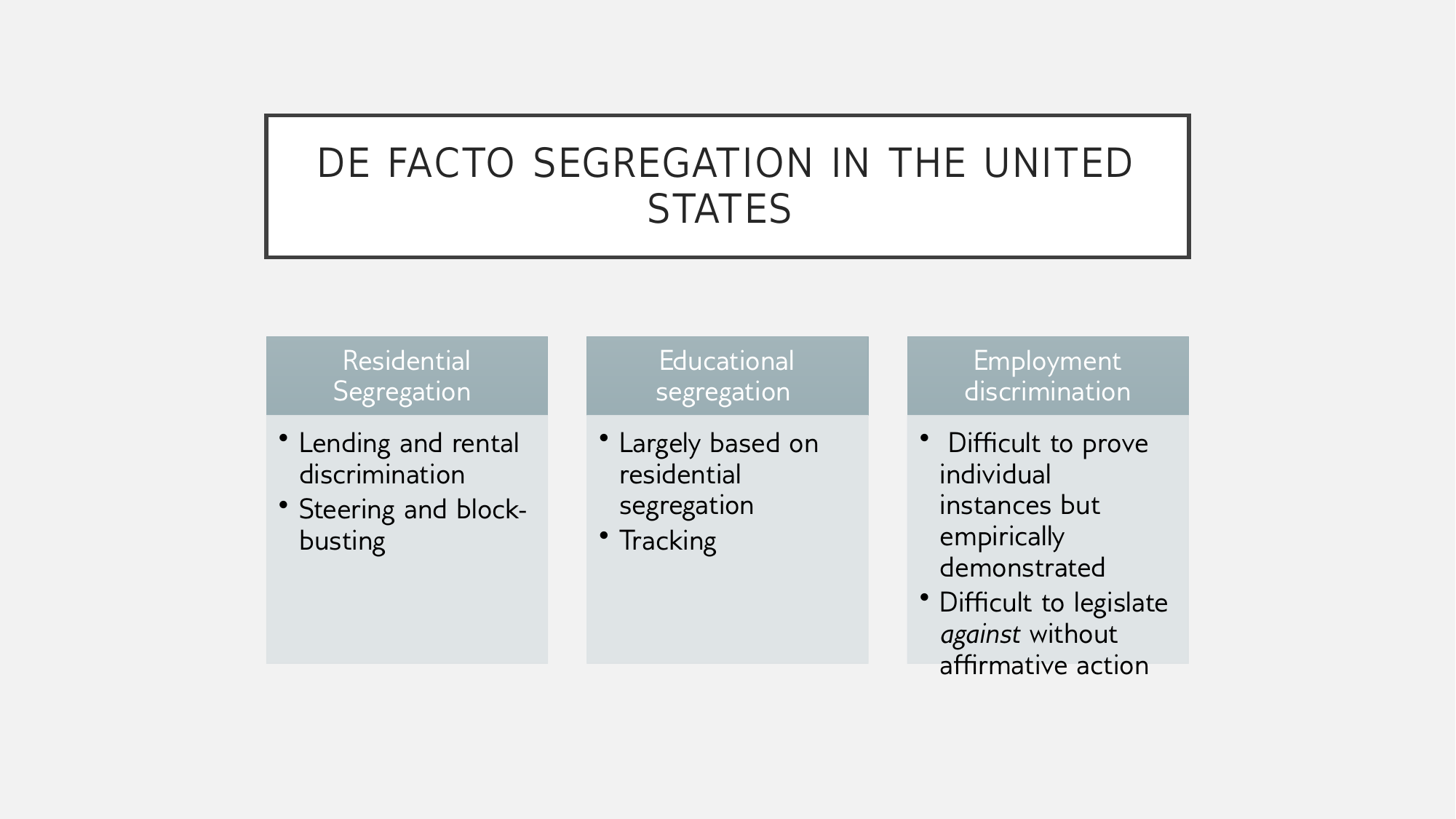

# De Facto Segregation in the United States
Residential Segregation
Lending and rental discrimination
Steering and block-busting
Educational segregation
Largely based on residential segregation
Tracking
Employment discrimination
 Difficult to prove individual instances but empirically demonstrated
Difficult to legislate against without affirmative action